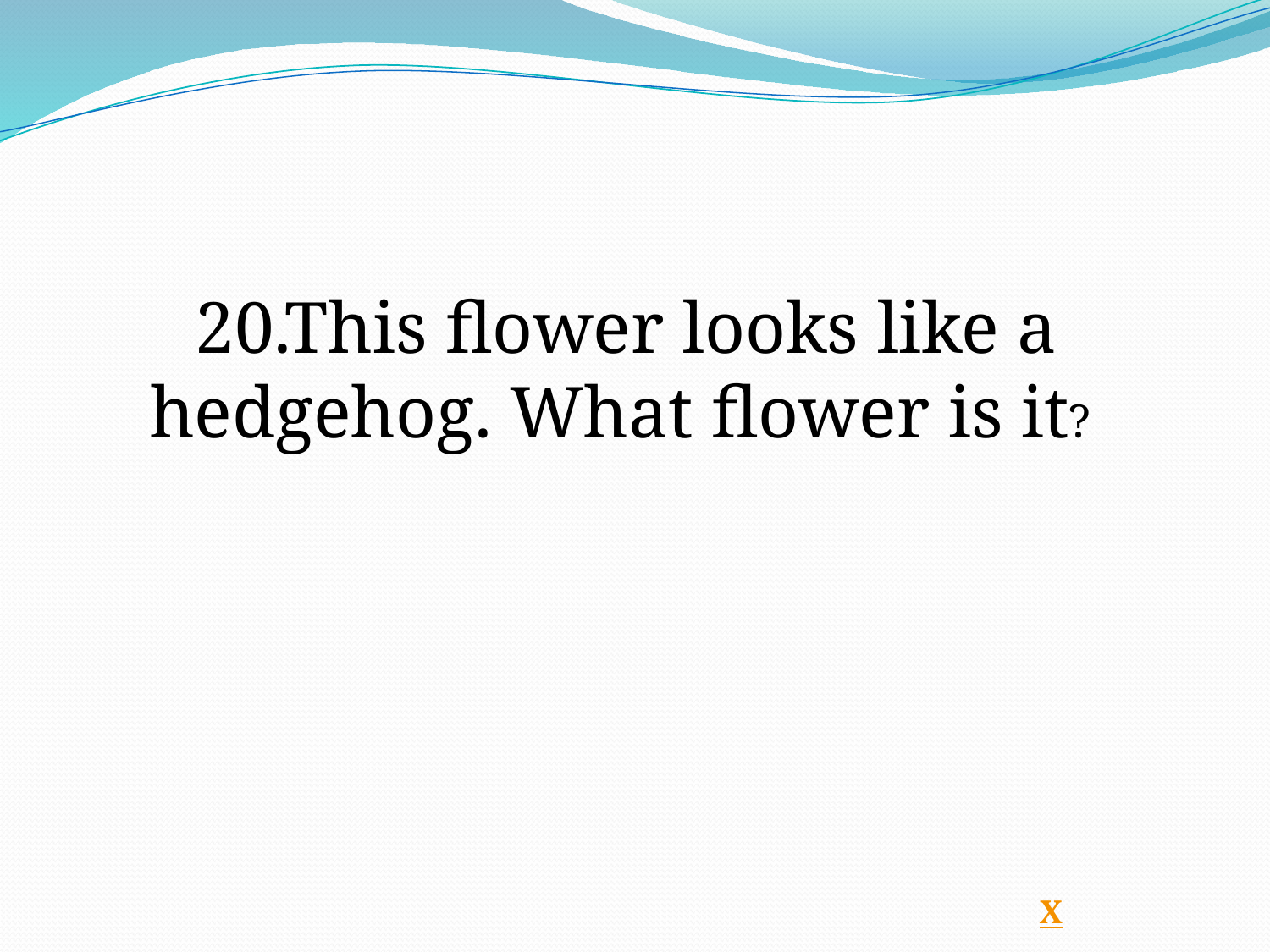

20.This flower looks like a hedgehog. What flower is it?
Х